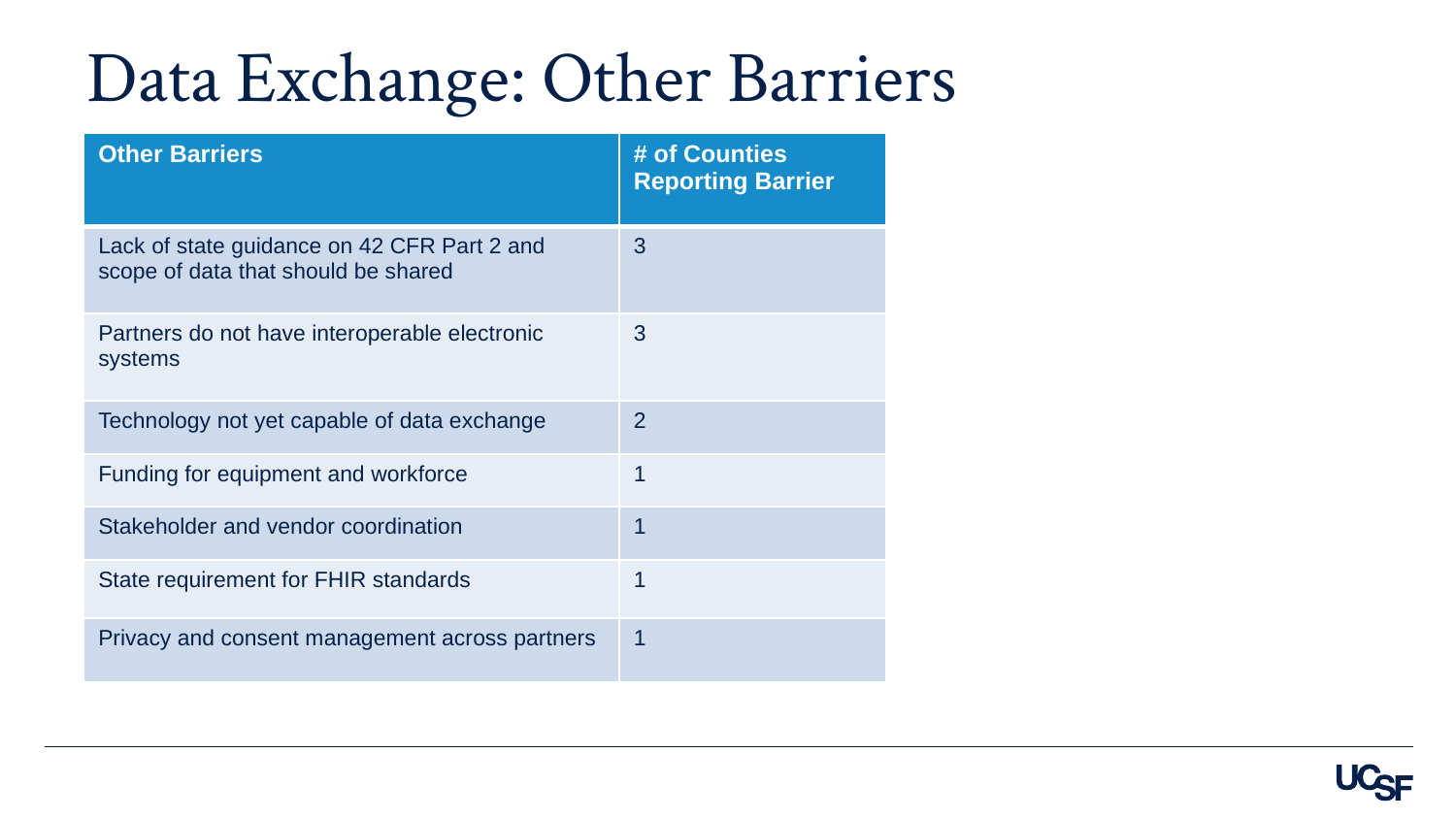

# Data Exchange: Other Barriers
| Other Barriers | # of Counties Reporting Barrier |
| --- | --- |
| Lack of state guidance on 42 CFR Part 2 and scope of data that should be shared | 3 |
| Partners do not have interoperable electronic systems | 3 |
| Technology not yet capable of data exchange | 2 |
| Funding for equipment and workforce | 1 |
| Stakeholder and vendor coordination | 1 |
| State requirement for FHIR standards | 1 |
| Privacy and consent management across partners | 1 |